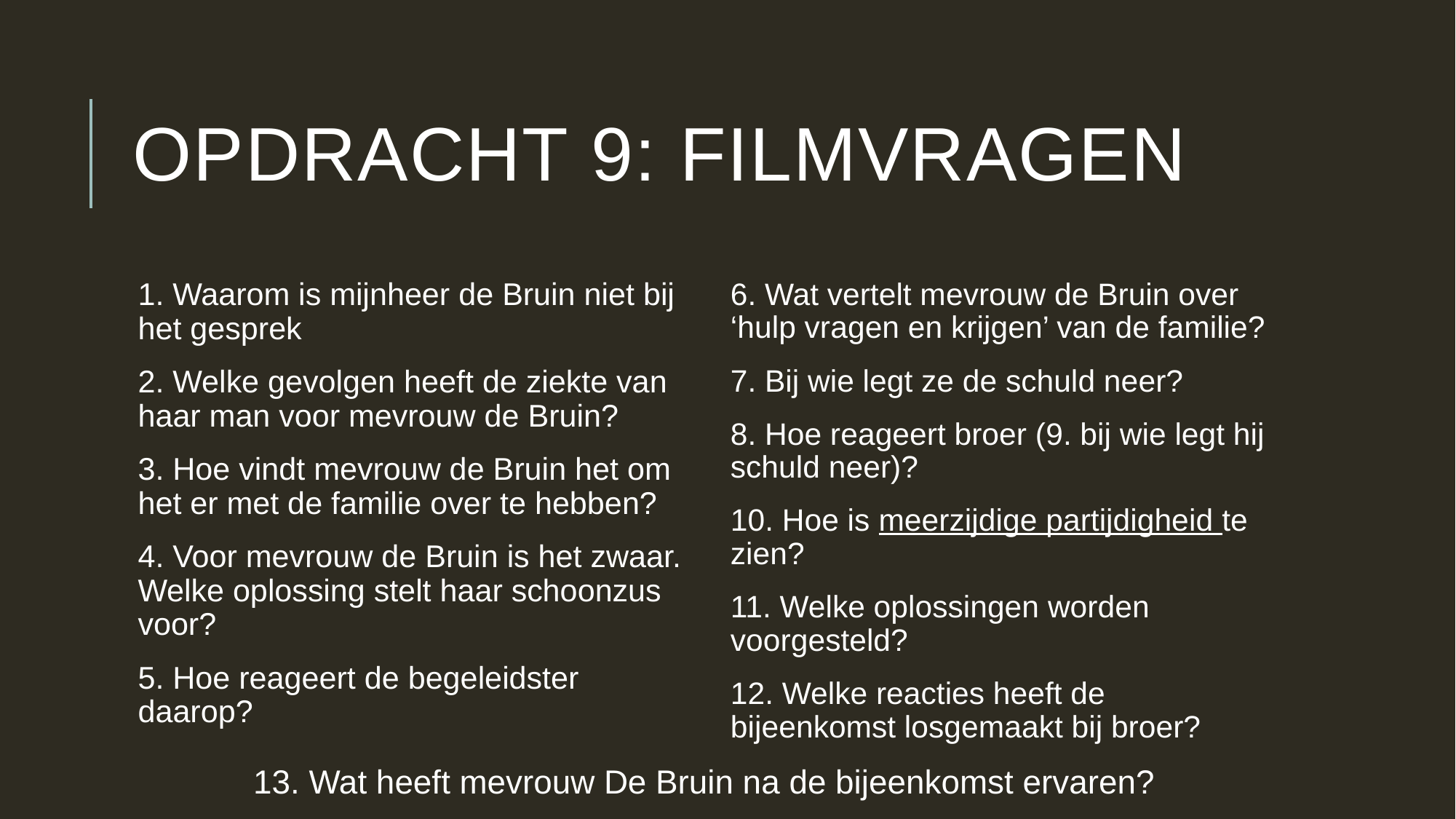

# Opdracht 9: filmvragen
1. Waarom is mijnheer de Bruin niet bij het gesprek
2. Welke gevolgen heeft de ziekte van haar man voor mevrouw de Bruin?
3. Hoe vindt mevrouw de Bruin het om het er met de familie over te hebben?
4. Voor mevrouw de Bruin is het zwaar. Welke oplossing stelt haar schoonzus voor?
5. Hoe reageert de begeleidster daarop?
6. Wat vertelt mevrouw de Bruin over ‘hulp vragen en krijgen’ van de familie?
7. Bij wie legt ze de schuld neer?
8. Hoe reageert broer (9. bij wie legt hij schuld neer)?
10. Hoe is meerzijdige partijdigheid te zien?
11. Welke oplossingen worden voorgesteld?
12. Welke reacties heeft de bijeenkomst losgemaakt bij broer?
13. Wat heeft mevrouw De Bruin na de bijeenkomst ervaren?